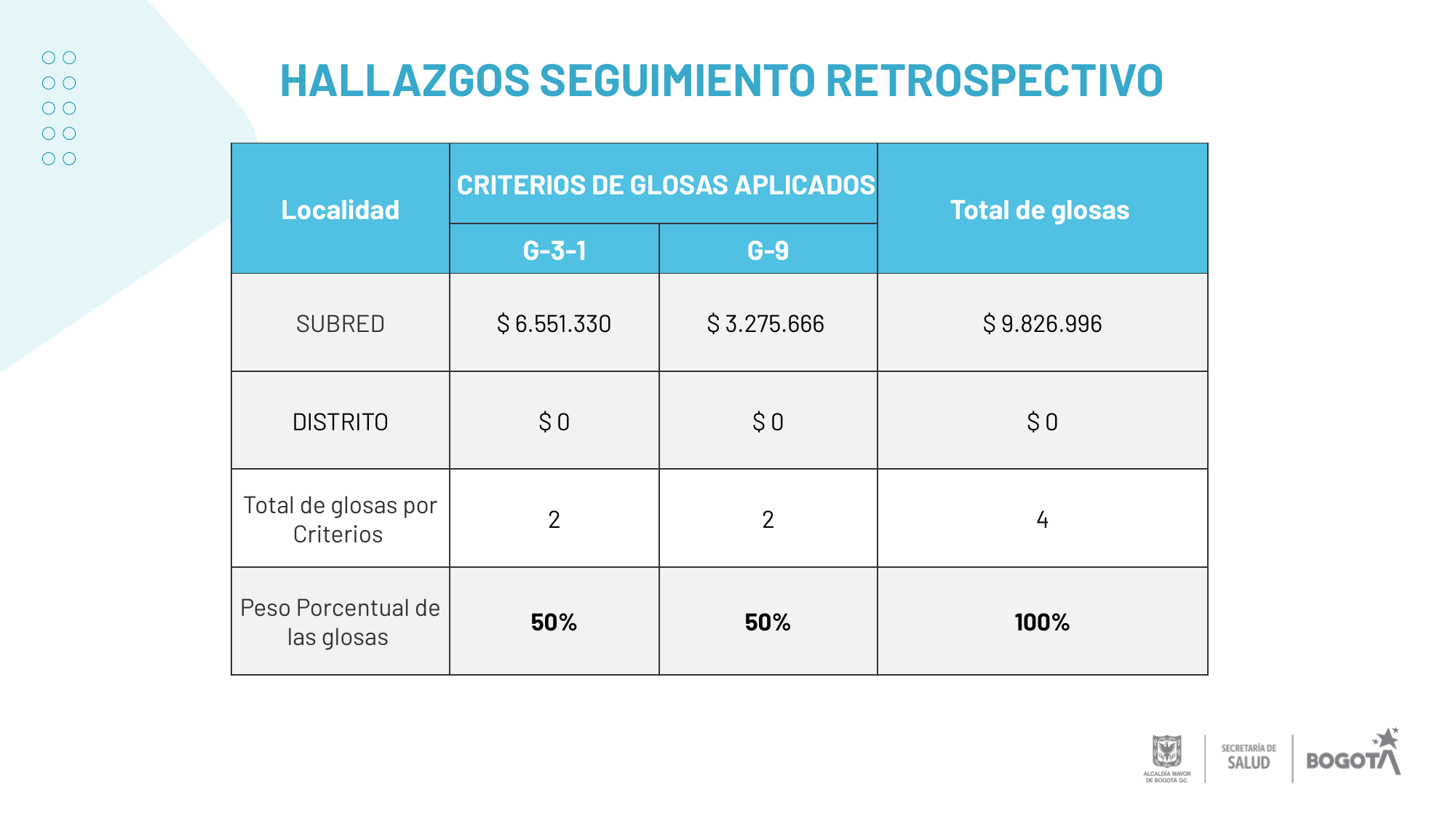

# HALLAZGOS SEGUIMIENTO RETROSPECTIVO
| Localidad | CRITERIOS DE GLOSAS APLICADOS |  | Total de glosas |
| --- | --- | --- | --- |
|  | G-3-1 | G-9 |  |
| SUBRED | $ 6.551.330 | $ 3.275.666 | $ 9.826.996 |
| DISTRITO | $ 0 | $ 0 | $ 0 |
| Total de glosas por Criterios | 2 | 2 | 4 |
| Peso Porcentual de las glosas | 50% | 50% | 100% |